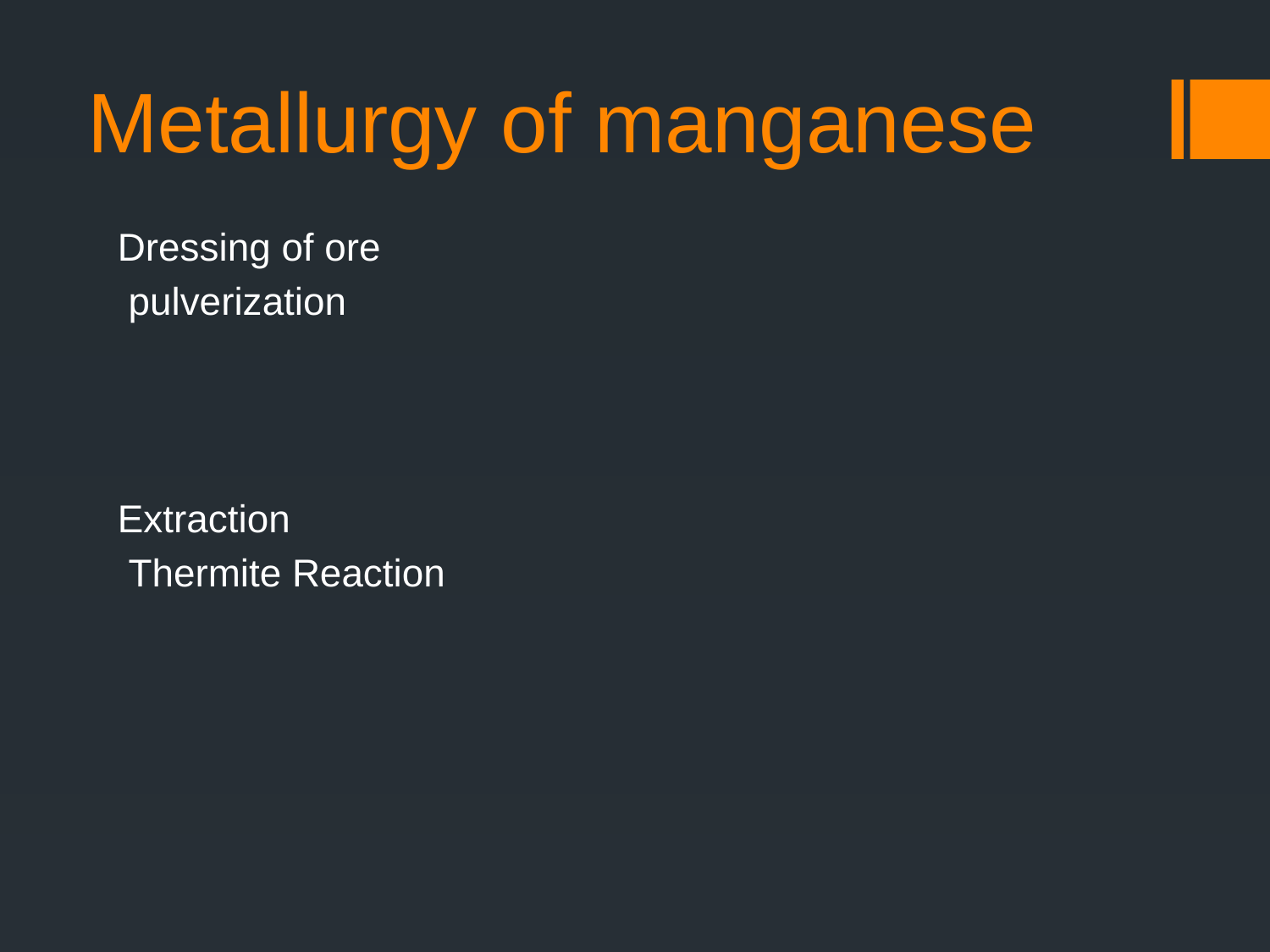

# Metallurgy of manganese
Dressing of ore
 pulverization

Extraction
 Thermite Reaction